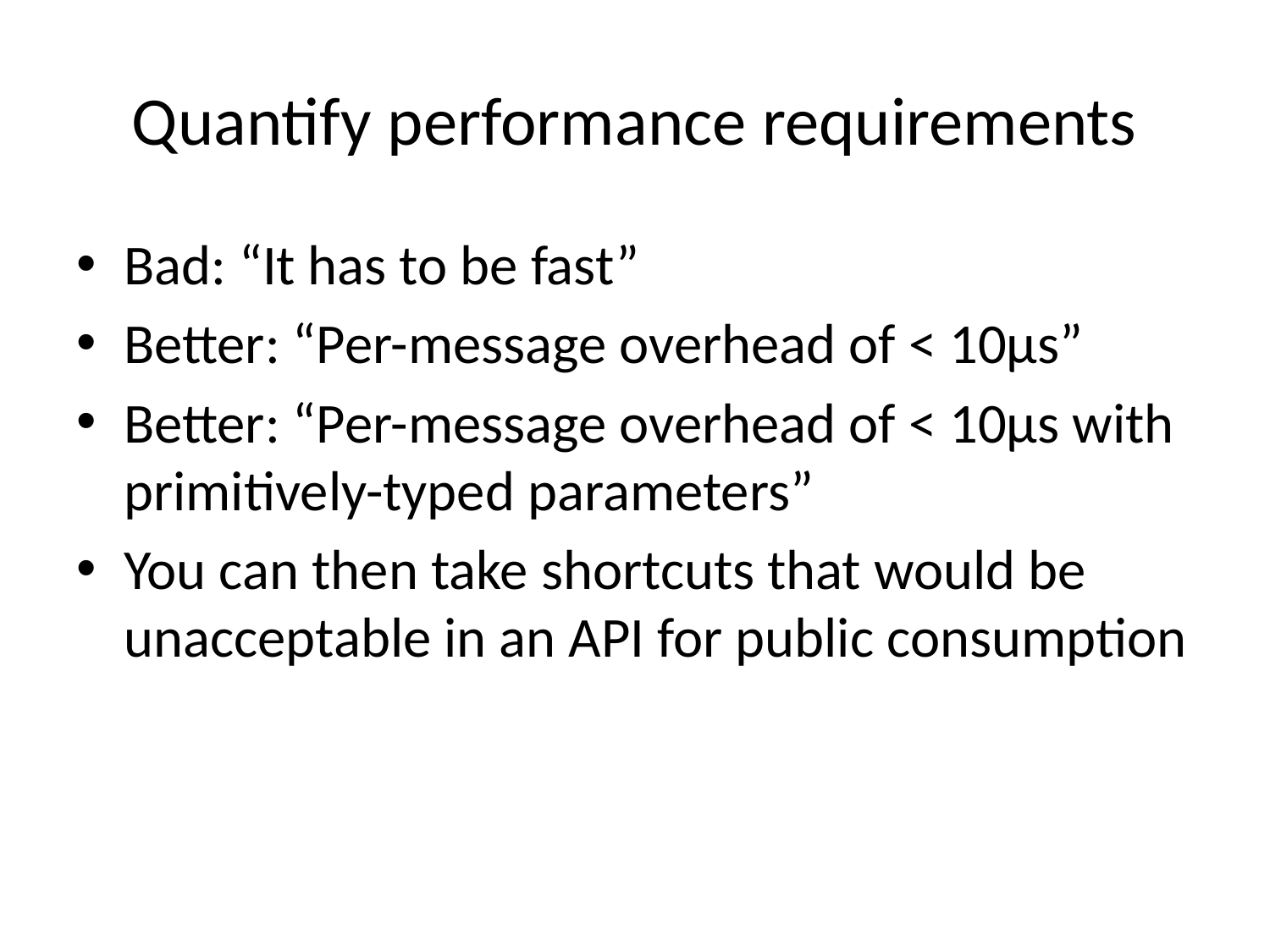

# Quantify performance requirements
Bad: “It has to be fast”
Better: “Per-message overhead of < 10µs”
Better: “Per-message overhead of < 10µs with primitively-typed parameters”
You can then take shortcuts that would be unacceptable in an API for public consumption